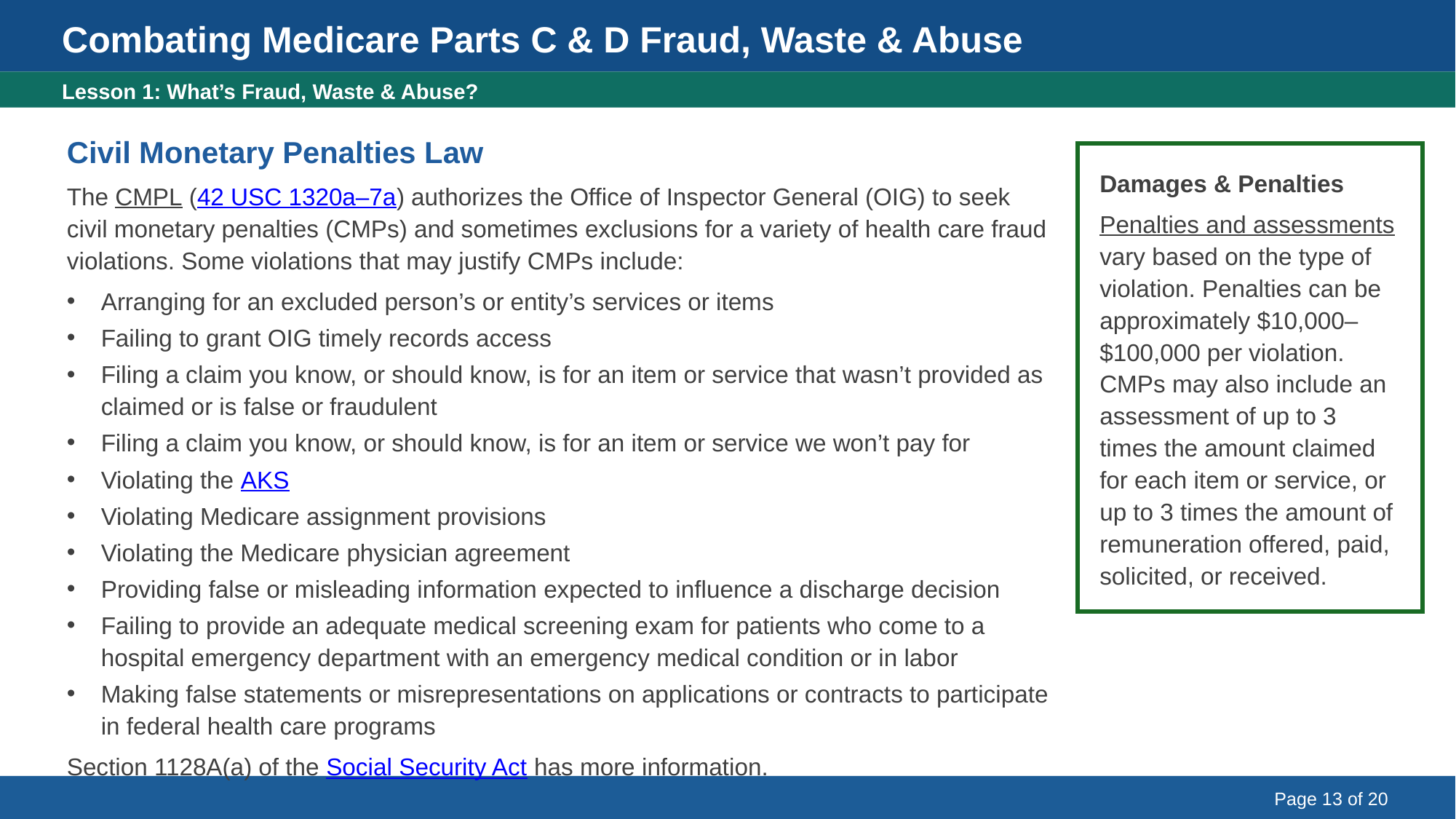

Combating Medicare Parts C & D Fraud, Waste & Abuse
Civil Monetary Penalties Law

Lesson 1: What’s Fraud, Waste & Abuse?
Civil Monetary Penalties Law
The CMPL (42 USC 1320a–7a) authorizes the Office of Inspector General (OIG) to seek civil monetary penalties (CMPs) and sometimes exclusions for a variety of health care fraud violations. Some violations that may justify CMPs include:
Arranging for an excluded person’s or entity’s services or items
Failing to grant OIG timely records access
Filing a claim you know, or should know, is for an item or service that wasn’t provided as claimed or is false or fraudulent
Filing a claim you know, or should know, is for an item or service we won’t pay for
Violating the AKS
Violating Medicare assignment provisions
Violating the Medicare physician agreement
Providing false or misleading information expected to influence a discharge decision
Failing to provide an adequate medical screening exam for patients who come to a hospital emergency department with an emergency medical condition or in labor
Making false statements or misrepresentations on applications or contracts to participate in federal health care programs
Section 1128A(a) of the Social Security Act has more information.
Damages & Penalties
Penalties and assessments vary based on the type of violation. Penalties can be approximately $10,000–$100,000 per violation. CMPs may also include an assessment of up to 3 times the amount claimed for each item or service, or up to 3 times the amount of remuneration offered, paid, solicited, or received.

Page 13 of 20